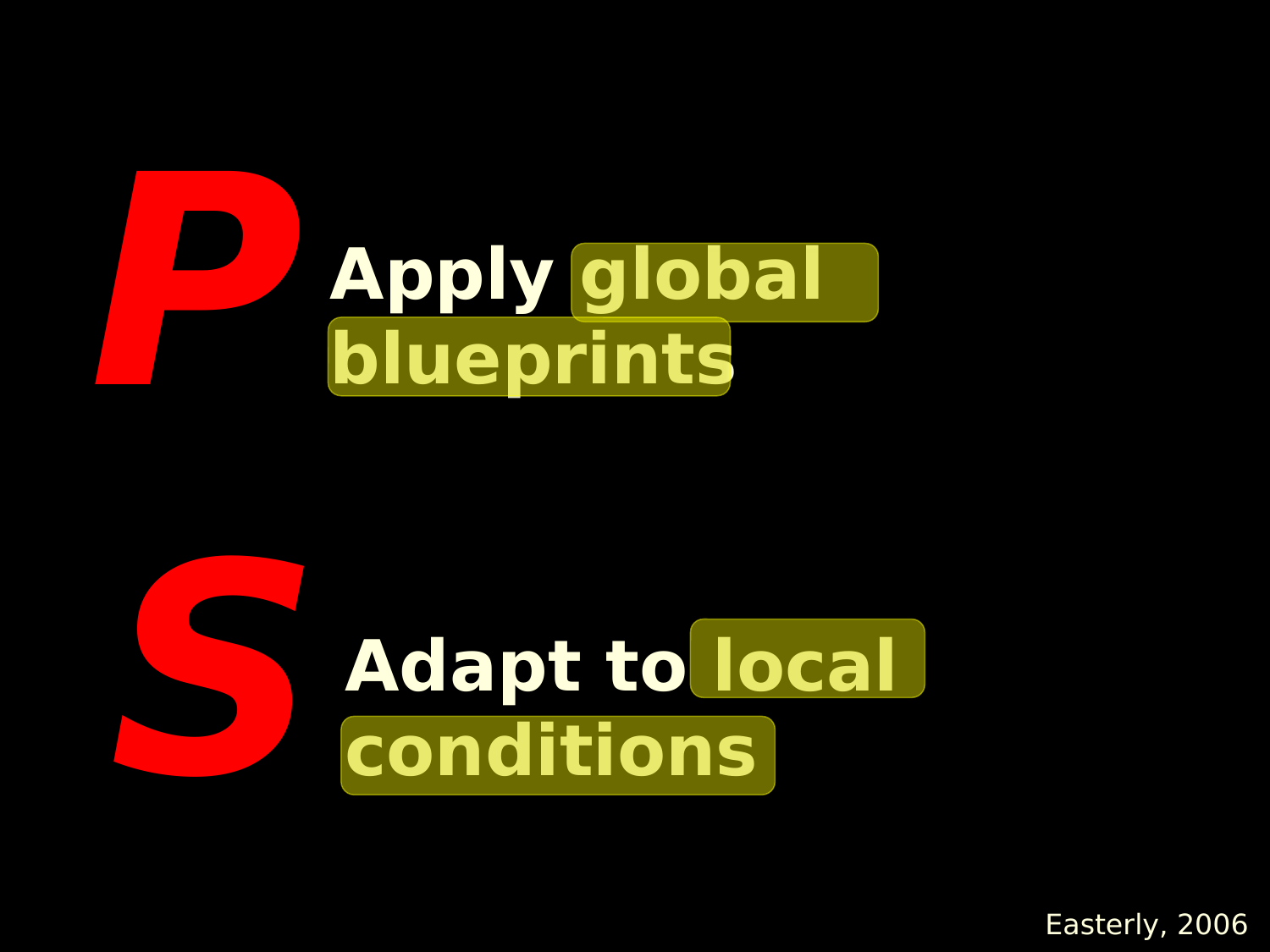

P
Apply global blueprints

S
Adapt to local conditions

Easterly, 2006